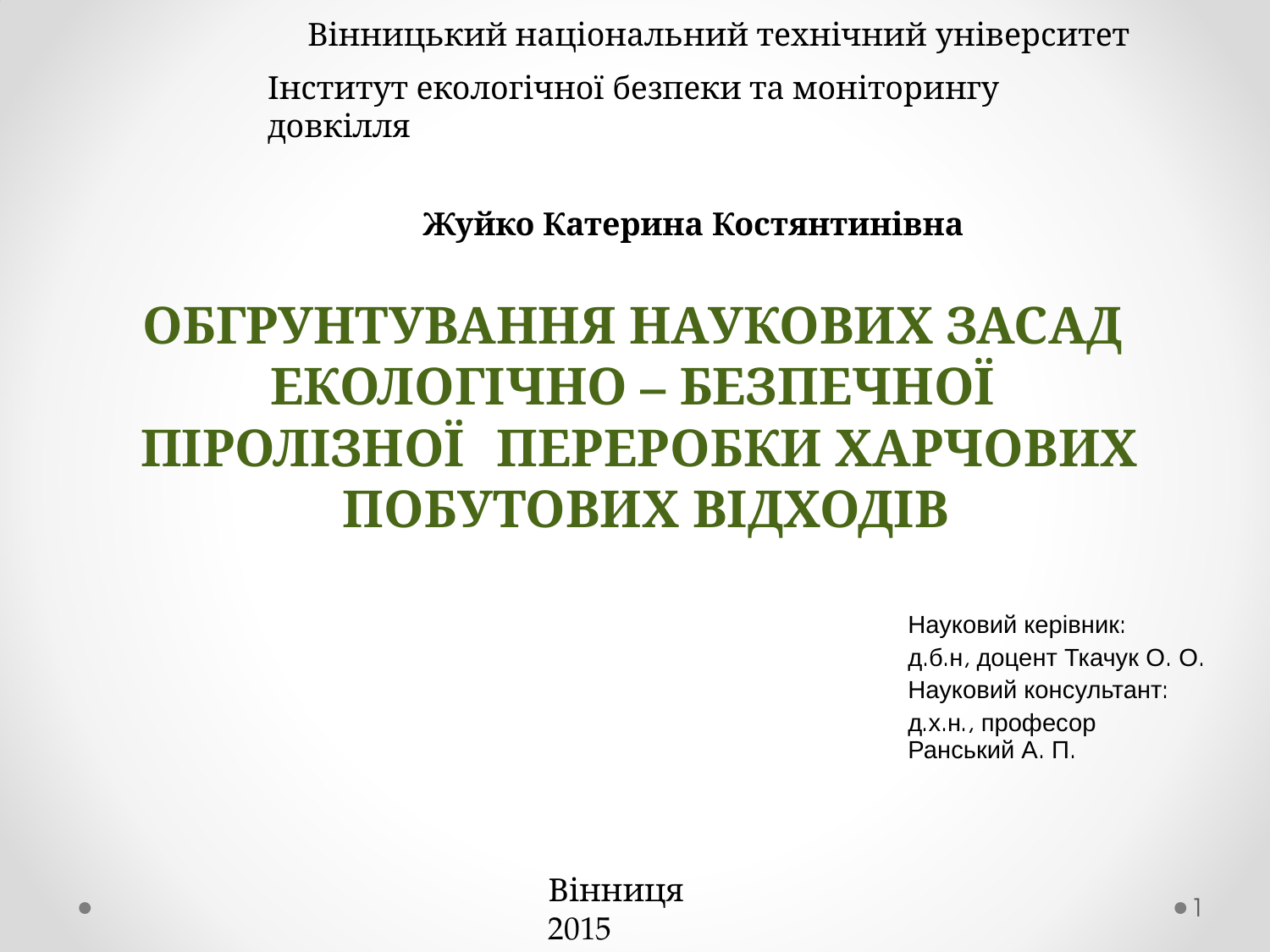

# Вінницький національний технічний університет
Інститут екологічної безпеки та моніторингу довкілля

Жуйко Катерина Костянтинівна

ОБГРУНТУВАННЯ НАУКОВИХ ЗАСАД  ЕКОЛОГІЧНО – БЕЗПЕЧНОЇ  ПІРОЛІЗНОЇ	ПЕРЕРОБКИ ХАРЧОВИХ  ПОБУТОВИХ ВІДХОДІВ

Науковий керівник:
д.б.н, доцент Ткачук О. О.  Науковий консультант:
д.х.н., професор  Ранський А. П.
Вінниця 2015
1